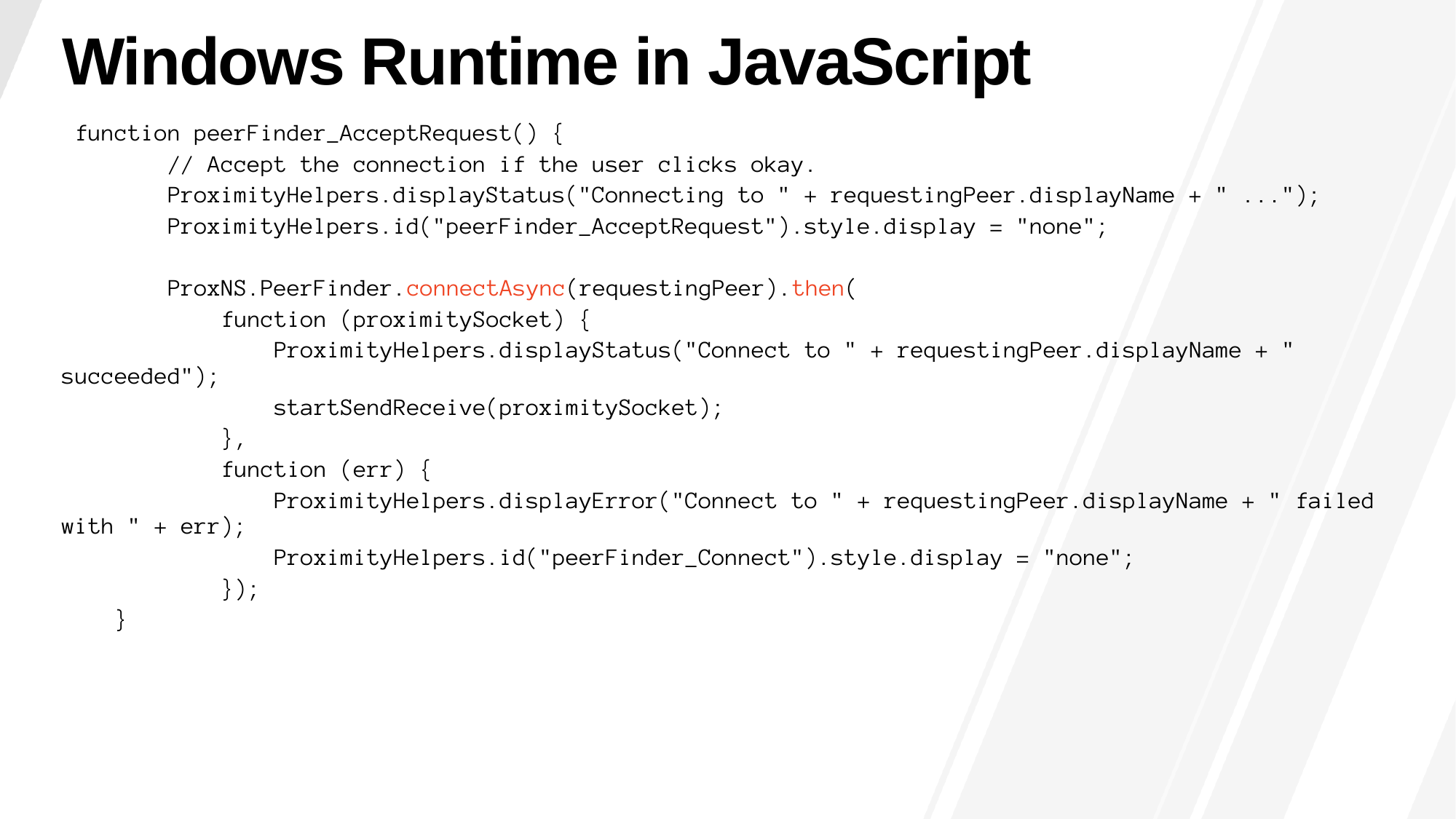

# Windows Runtime in JavaScript
 function peerFinder_AcceptRequest() {
        // Accept the connection if the user clicks okay.
        ProximityHelpers.displayStatus("Connecting to " + requestingPeer.displayName + " ...");
        ProximityHelpers.id("peerFinder_AcceptRequest").style.display = "none";

        ProxNS.PeerFinder.connectAsync(requestingPeer).then(
            function (proximitySocket) {
                ProximityHelpers.displayStatus("Connect to " + requestingPeer.displayName + " succeeded");
                startSendReceive(proximitySocket);
            },
            function (err) {
                ProximityHelpers.displayError("Connect to " + requestingPeer.displayName + " failed with " + err);
                ProximityHelpers.id("peerFinder_Connect").style.display = "none";
            });
    }